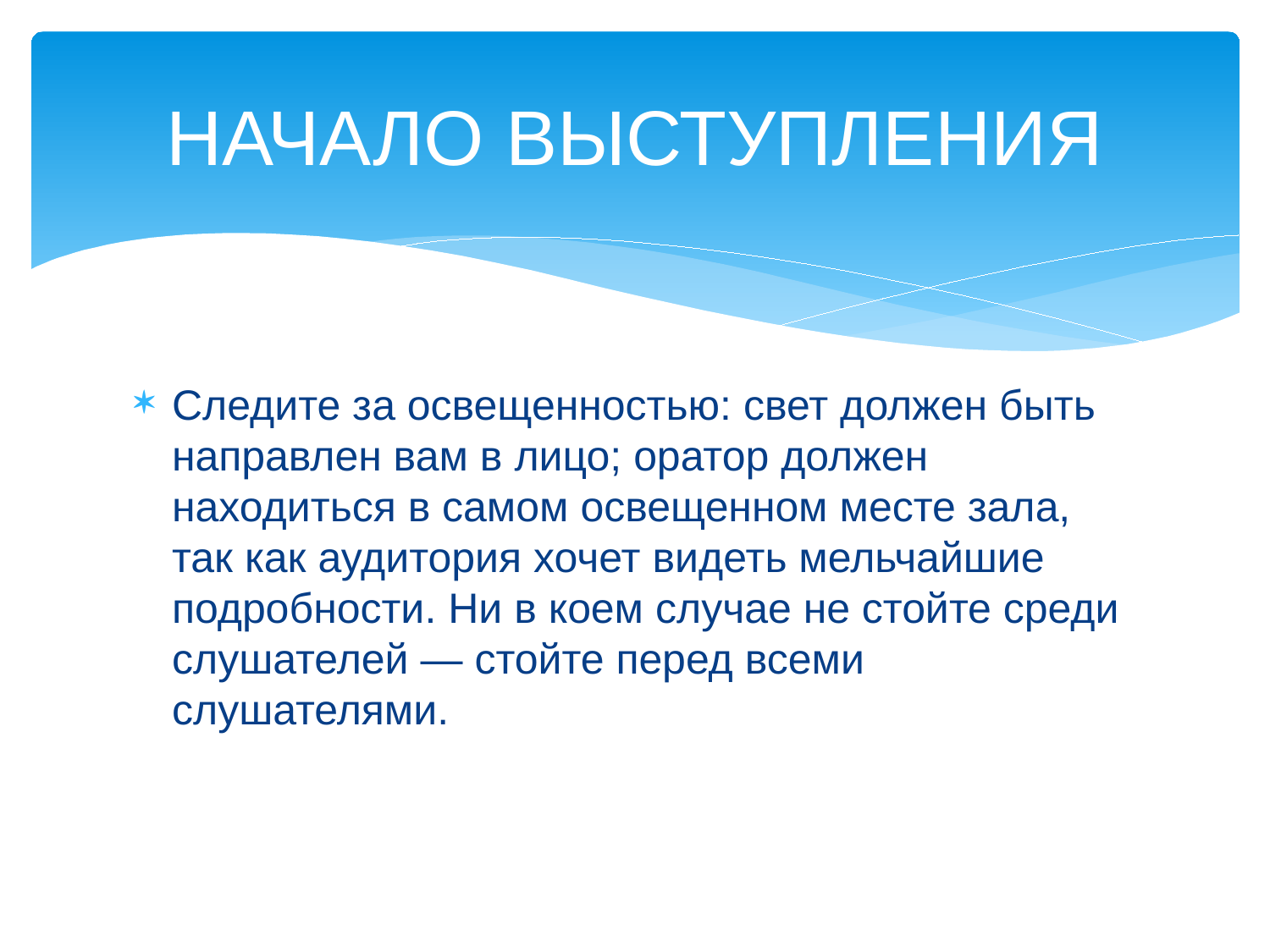

# НАЧАЛО ВЫСТУПЛЕНИЯ
Следите за освещенностью: свет должен быть направлен вам в лицо; оратор должен находиться в самом освещенном месте зала, так как аудитория хочет видеть мельчайшие подробности. Ни в коем случае не стойте среди слушателей — стойте перед всеми слушателями.